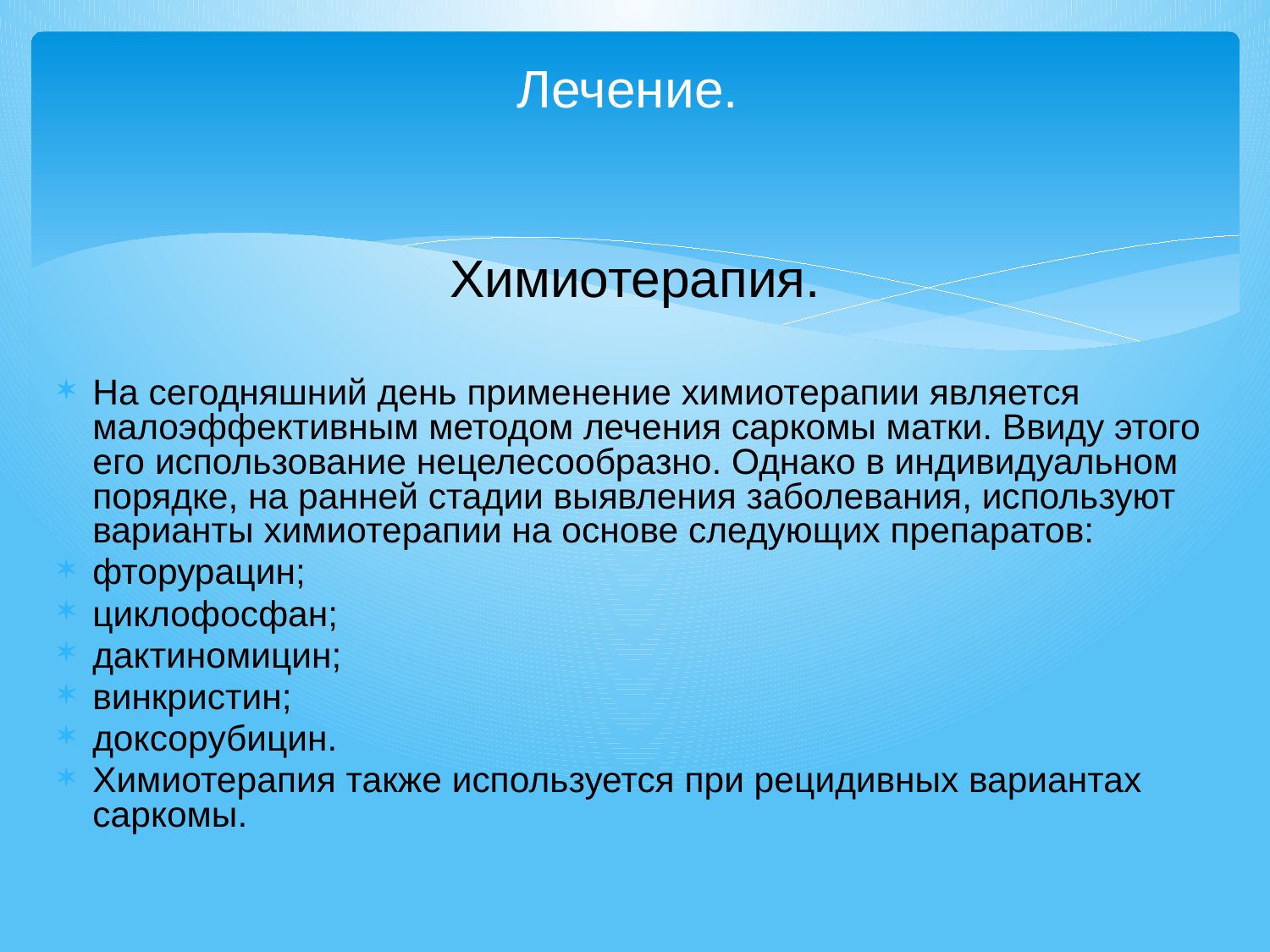

# Лечение. Химиотерапия.
На сегодняшний день применение химиотерапии является малоэффективным методом лечения саркомы матки. Ввиду этого его использование нецелесообразно. Однако в индивидуальном порядке, на ранней стадии выявления заболевания, используют варианты химиотерапии на основе следующих препаратов:
фторурацин;
циклофосфан;
дактиномицин;
винкристин;
доксорубицин.
Химиотерапия также используется при рецидивных вариантах саркомы.